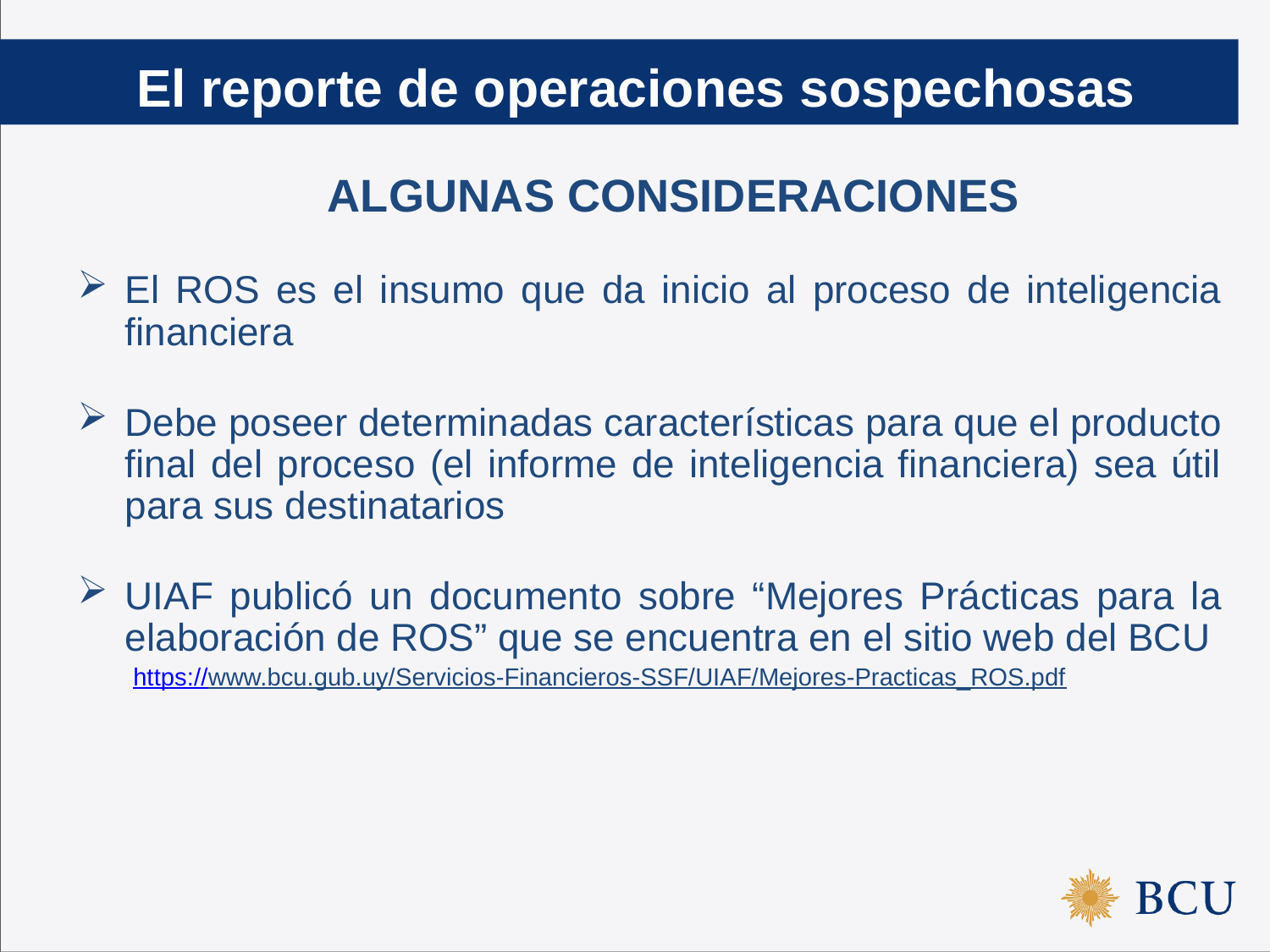

El reporte de operaciones sospechosas
	ALGUNAS CONSIDERACIONES

El ROS es el insumo que da inicio al proceso de inteligencia financiera

Debe poseer determinadas características para que el producto final del proceso (el informe de inteligencia financiera) sea útil para sus destinatarios

UIAF publicó un documento sobre “Mejores Prácticas para la elaboración de ROS” que se encuentra en el sitio web del BCU
https://www.bcu.gub.uy/Servicios-Financieros-SSF/UIAF/Mejores-Practicas_ROS.pdf